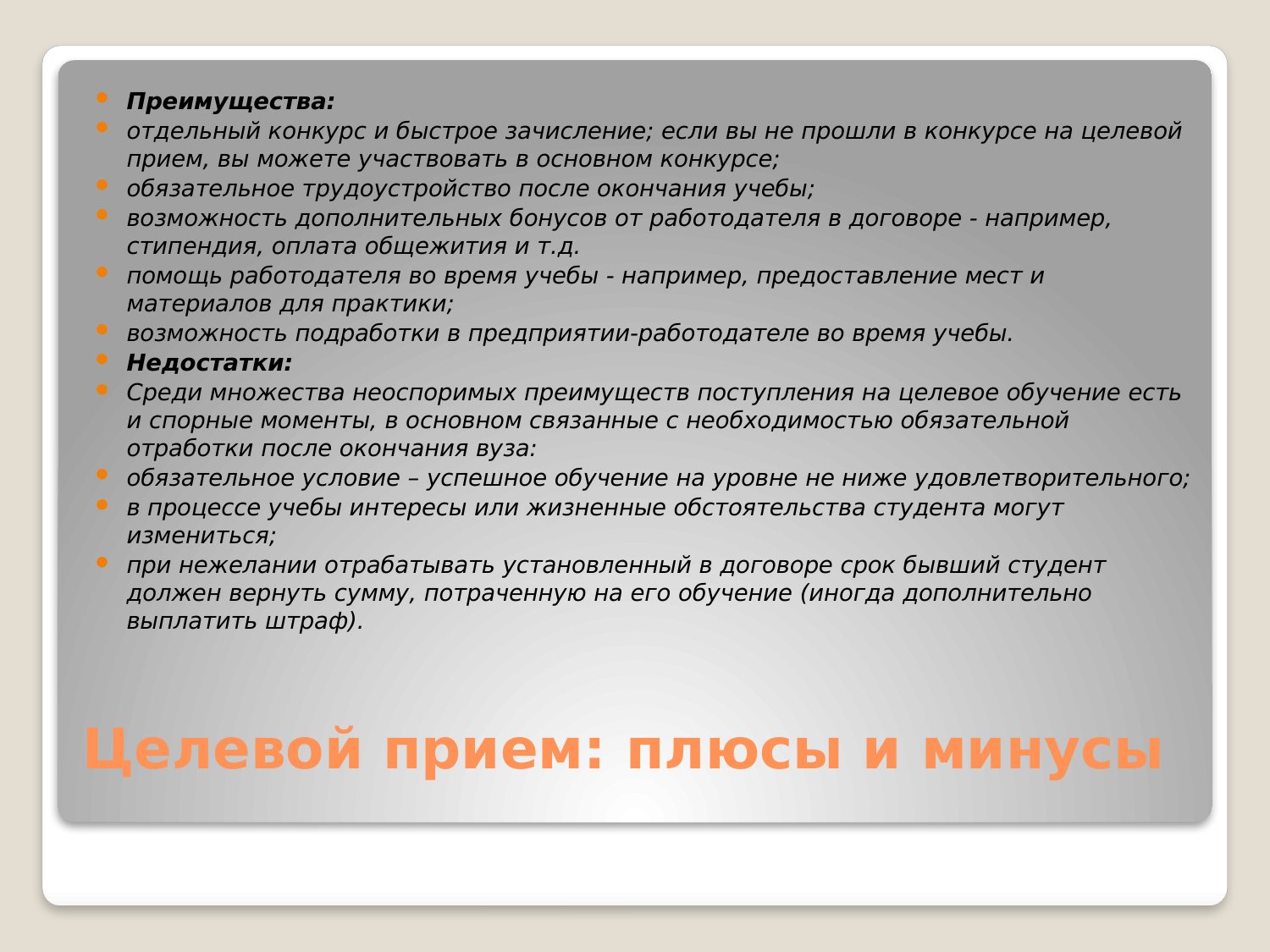

Преимущества:
отдельный конкурс и быстрое зачисление; если вы не прошли в конкурсе на целевой прием, вы можете участвовать в основном конкурсе;
обязательное трудоустройство после окончания учебы;
возможность дополнительных бонусов от работодателя в договоре - например, стипендия, оплата общежития и т.д.
помощь работодателя во время учебы - например, предоставление мест и материалов для практики;
возможность подработки в предприятии-работодателе во время учебы.
Недостатки:
Среди множества неоспоримых преимуществ поступления на целевое обучение есть и спорные моменты, в основном связанные с необходимостью обязательной отработки после окончания вуза:
обязательное условие – успешное обучение на уровне не ниже удовлетворительного;
в процессе учебы интересы или жизненные обстоятельства студента могут измениться;
при нежелании отрабатывать установленный в договоре срок бывший студент должен вернуть сумму, потраченную на его обучение (иногда дополнительно выплатить штраф).
# Целевой прием: плюсы и минусы